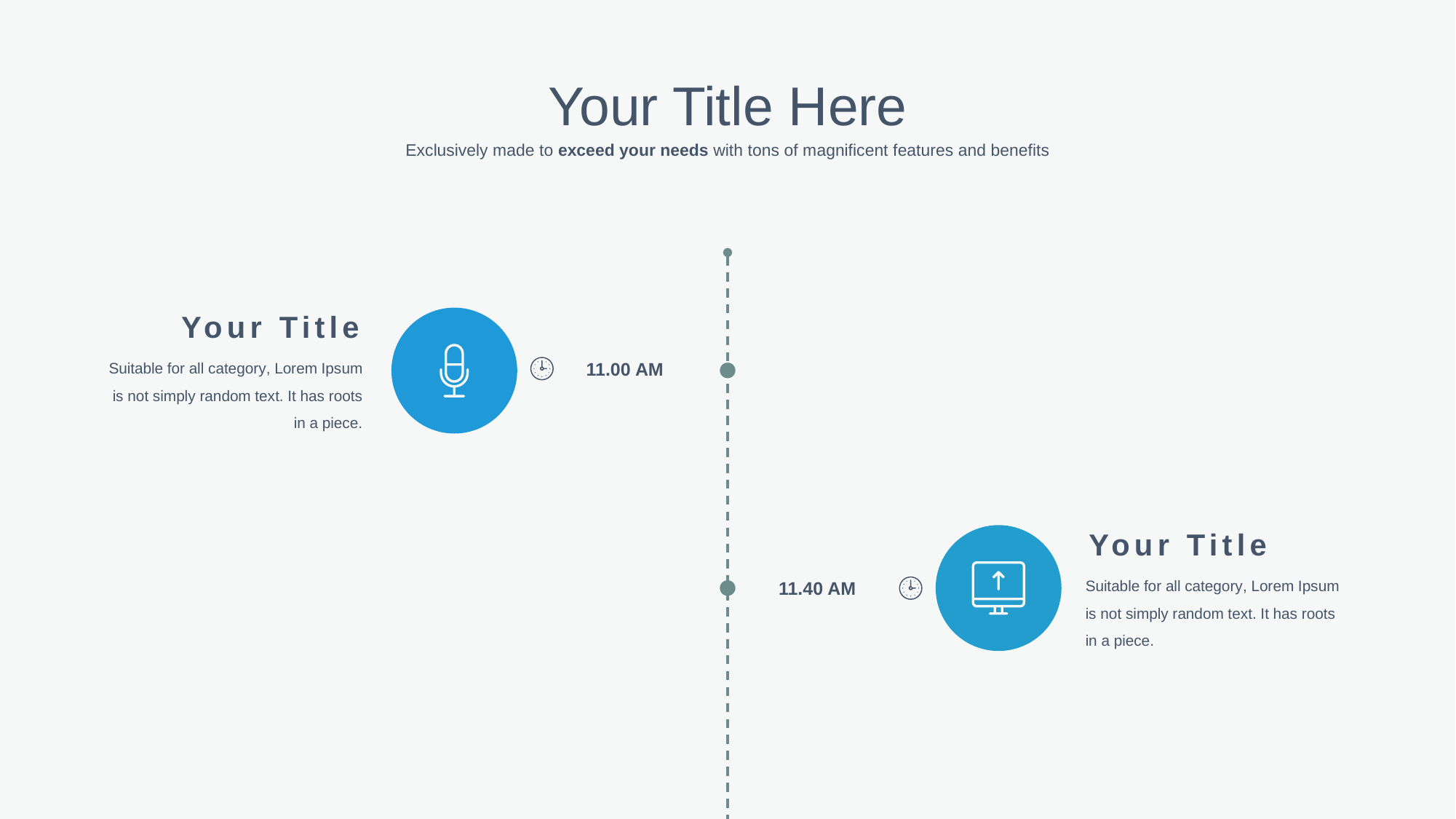

Your Title Here
Exclusively made to exceed your needs with tons of magnificent features and benefits
Your Title

Suitable for all category, Lorem Ipsum is not simply random text. It has roots in a piece.
11.00 AM

Your Title

Suitable for all category, Lorem Ipsum is not simply random text. It has roots in a piece.
11.40 AM